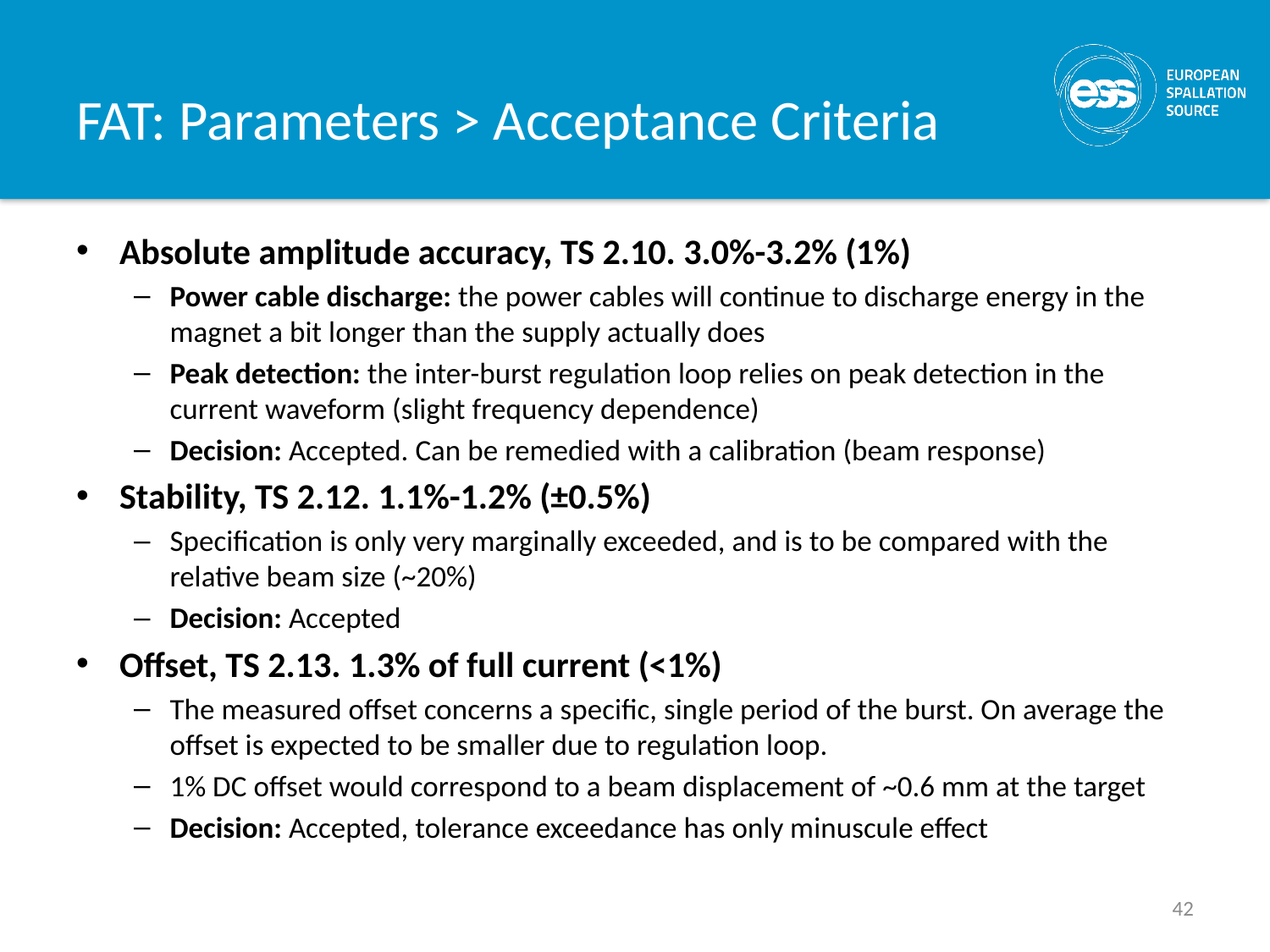

# FAT: Parameters > Acceptance Criteria
Absolute amplitude accuracy, TS 2.10. 3.0%-3.2% (1%)
Power cable discharge: the power cables will continue to discharge energy in the magnet a bit longer than the supply actually does
Peak detection: the inter-burst regulation loop relies on peak detection in the current waveform (slight frequency dependence)
Decision: Accepted. Can be remedied with a calibration (beam response)
Stability, TS 2.12. 1.1%-1.2% (±0.5%)
Specification is only very marginally exceeded, and is to be compared with the relative beam size (~20%)
Decision: Accepted
Offset, TS 2.13. 1.3% of full current (<1%)
The measured offset concerns a specific, single period of the burst. On average the offset is expected to be smaller due to regulation loop.
1% DC offset would correspond to a beam displacement of ~0.6 mm at the target
Decision: Accepted, tolerance exceedance has only minuscule effect

42